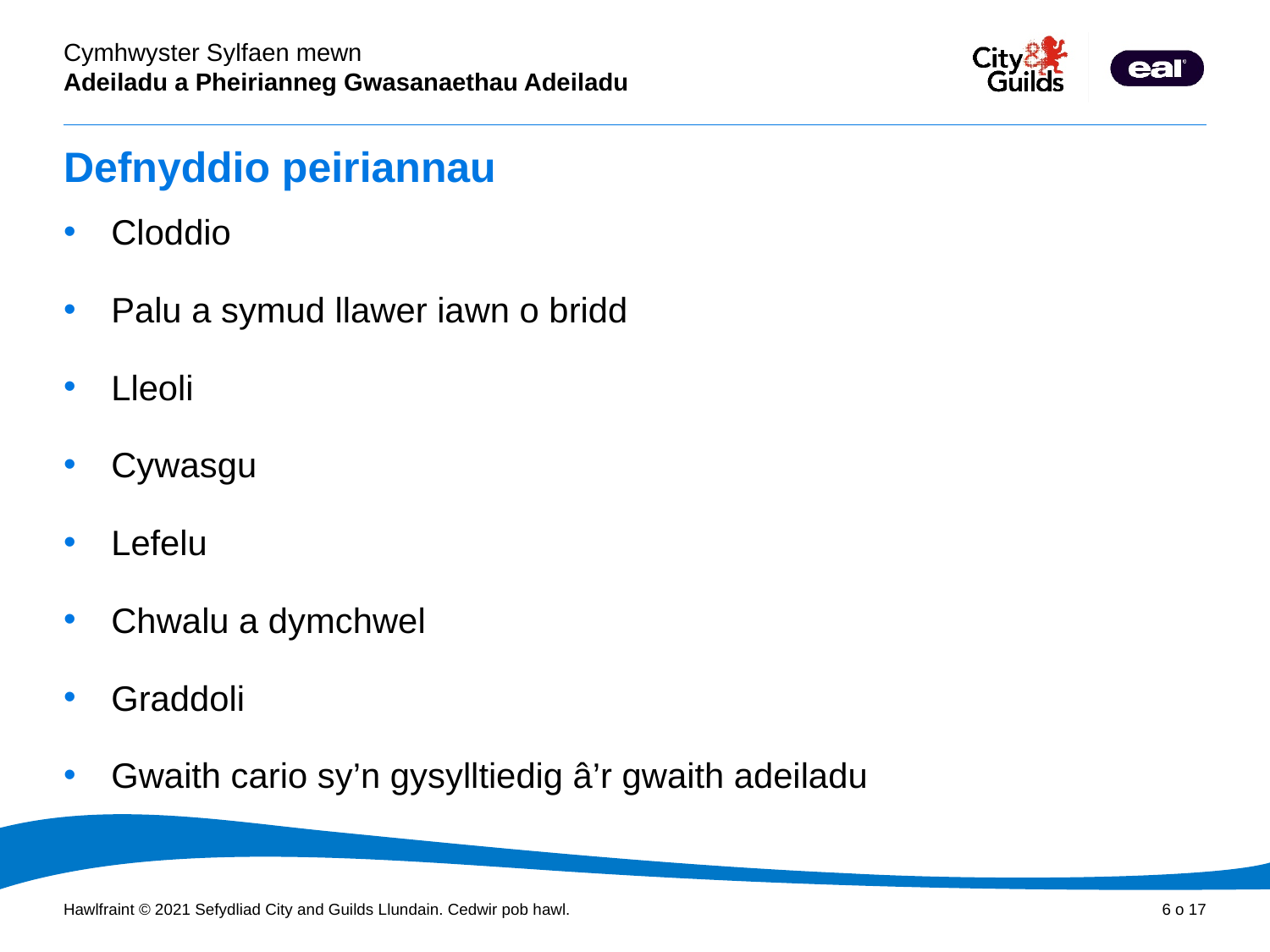

# Defnyddio peiriannau
Cloddio
Palu a symud llawer iawn o bridd
Lleoli
Cywasgu
Lefelu
Chwalu a dymchwel
Graddoli
Gwaith cario sy’n gysylltiedig â’r gwaith adeiladu